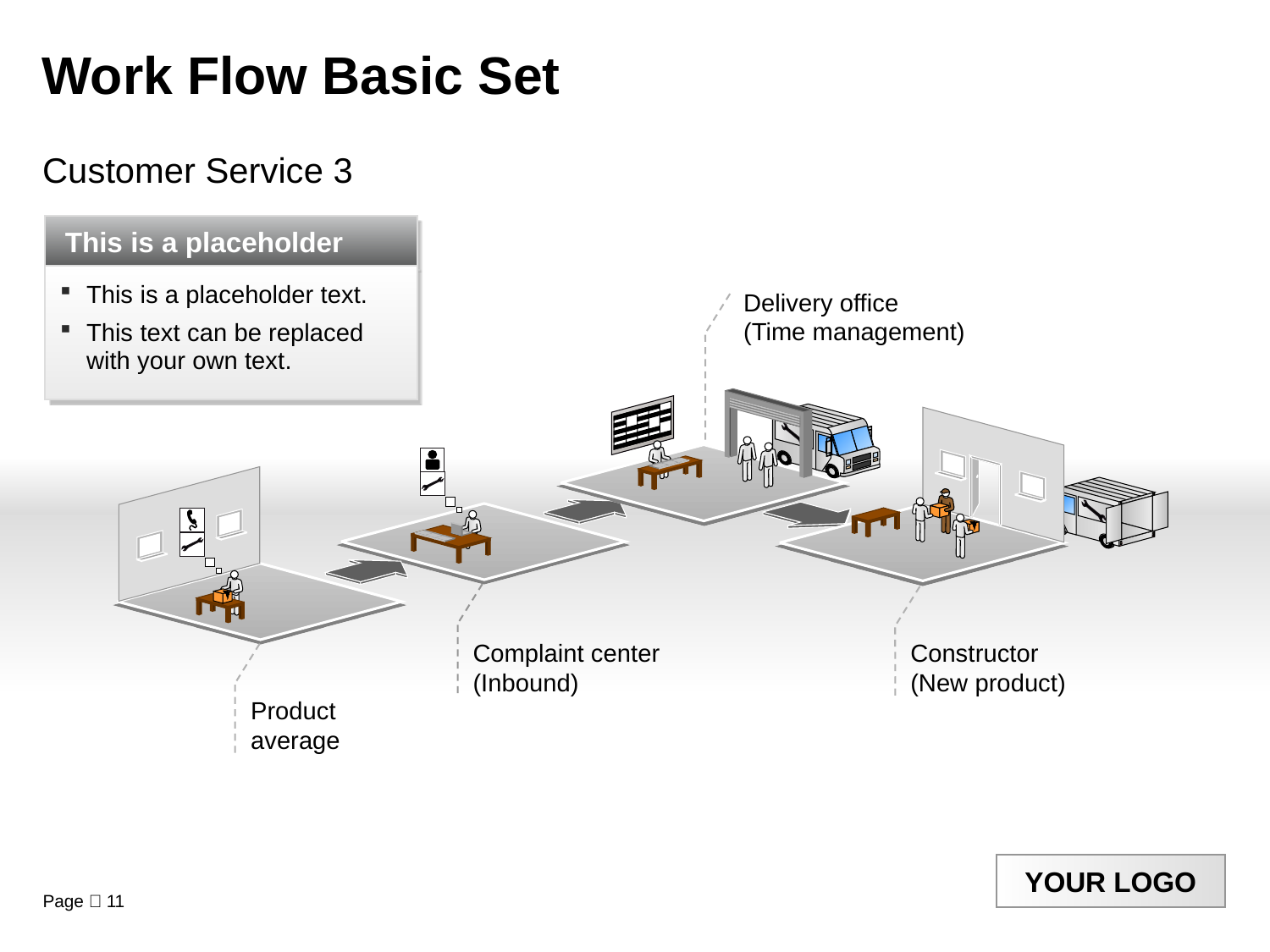

Work Flow Basic Set
Customer Service 3
This is a placeholder
This is a placeholder text.
This text can be replaced with your own text.
Delivery office
(Time management)

Constructor
(New product)

Complaint center
(Inbound)

Product
average